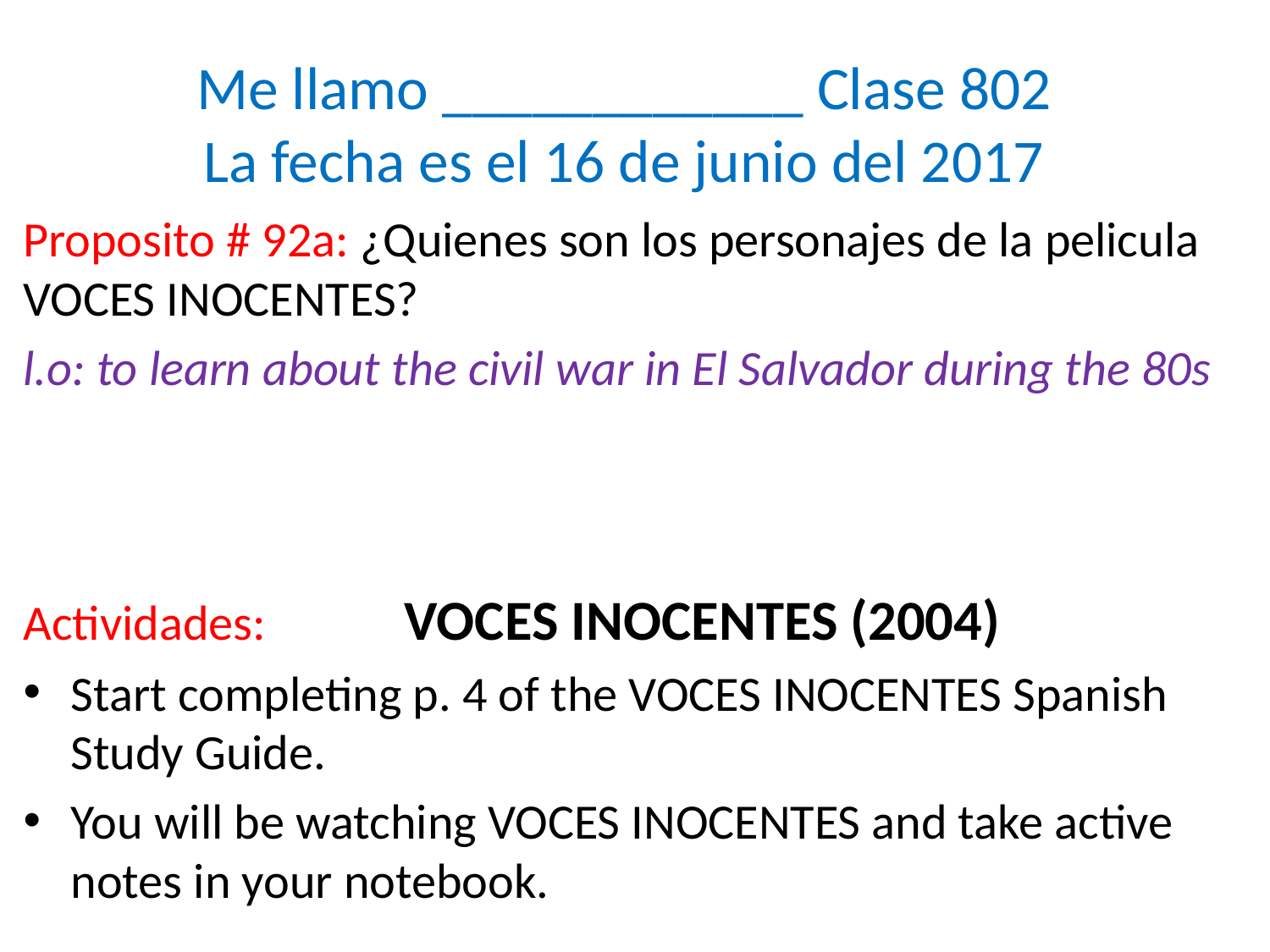

# Me llamo ____________ Clase 802 La fecha es el 16 de junio del 2017
Proposito # 92a: ¿Quienes son los personajes de la pelicula VOCES INOCENTES?
l.o: to learn about the civil war in El Salvador during the 80s
Actividades: 	VOCES INOCENTES (2004)
Start completing p. 4 of the VOCES INOCENTES Spanish Study Guide.
You will be watching VOCES INOCENTES and take active notes in your notebook.

Tarea # 92a: Finish p.6 (#1-5.3) & p7 (all)  of the VOCES INOCENTES Spanish Study Guide.